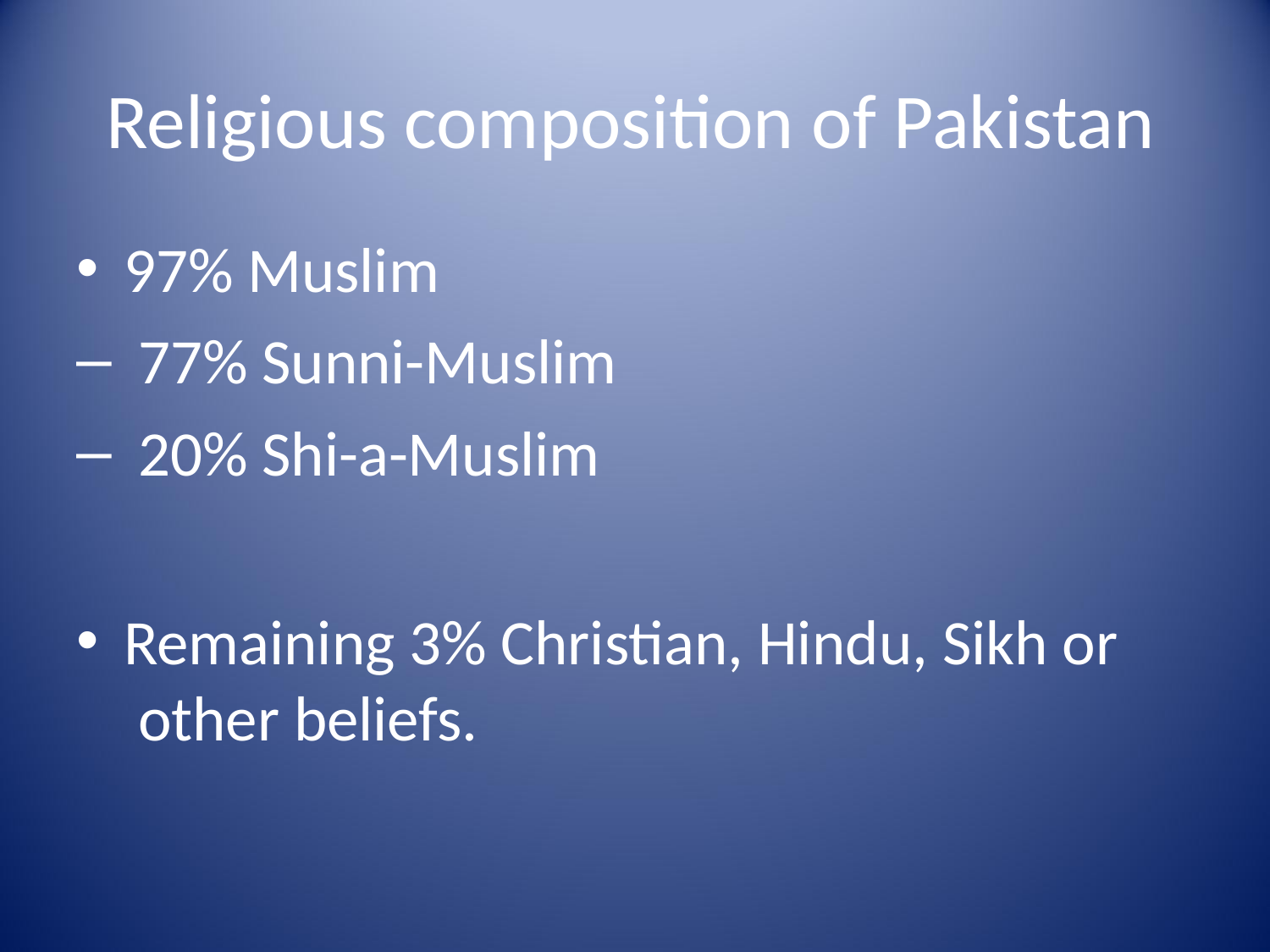

# Religious composition of Pakistan
97% Muslim
77% Sunni-Muslim
20% Shi-a-Muslim

Remaining 3% Christian, Hindu, Sikh or  other beliefs.